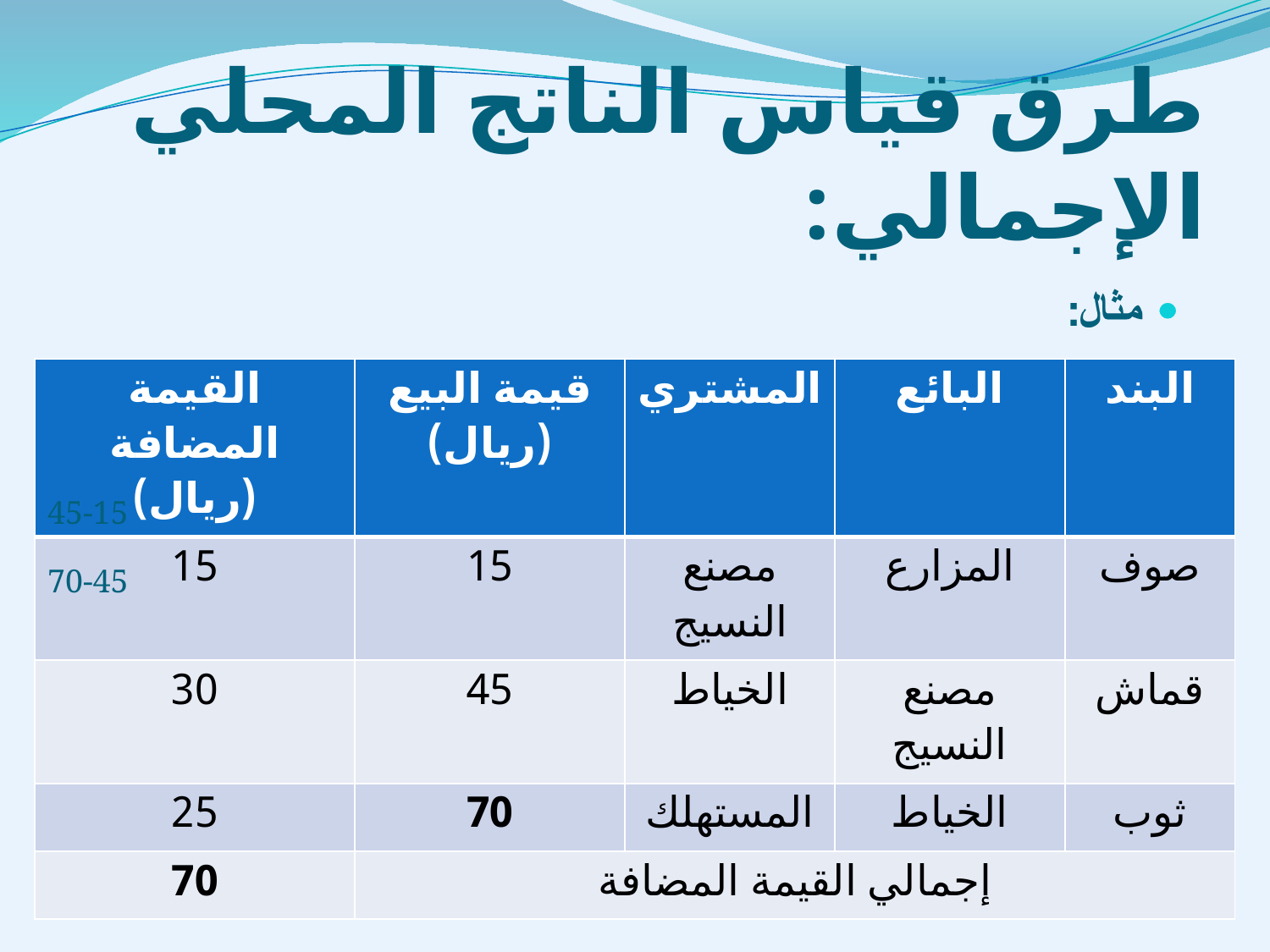

# طرق قياس الناتج المحلي الإجمالي:

| القيمة المضافة (ريال) | قيمة البيع (ريال) | المشتري | البائع | البند |
| --- | --- | --- | --- | --- |
| 15 | 15 | مصنع النسيج | المزارع | صوف |
| 30 | 45 | الخياط | مصنع النسيج | قماش |
| 25 | 70 | المستهلك | الخياط | ثوب |
| 70 | إجمالي القيمة المضافة |  |  |  |
45-15
70-45